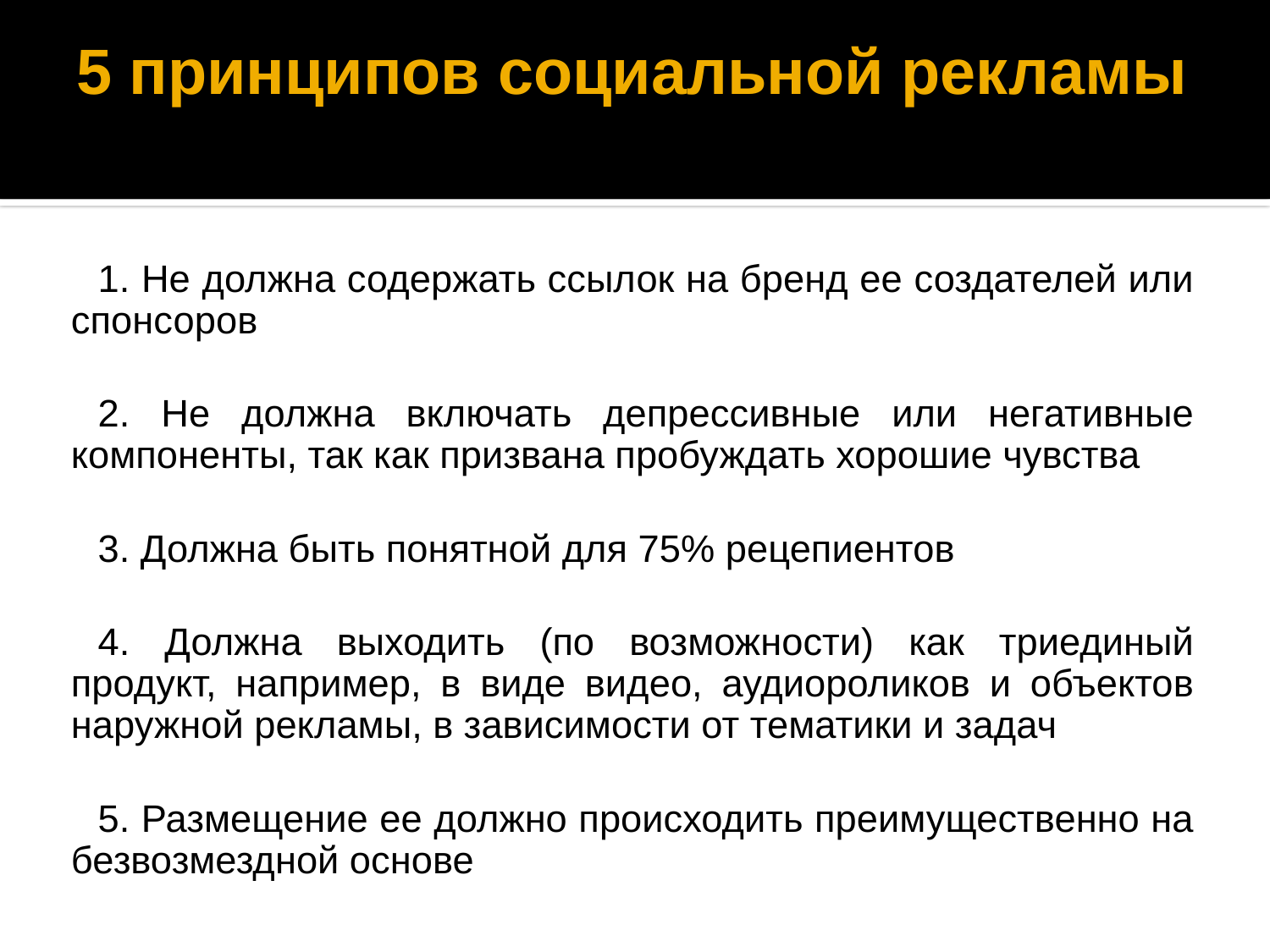

# 5 принципов социальной рекламы

1. Не должна содержать ссылок на бренд ее создателей или спонсоров

2. Не должна включать депрессивные или негативные компоненты, так как призвана пробуждать хорошие чувства

3. Должна быть понятной для 75% рецепиентов

4. Должна выходить (по возможности) как триединый продукт, например, в виде видео, аудиороликов и объектов наружной рекламы, в зависимости от тематики и задач

5. Размещение ее должно происходить преимущественно на безвозмездной основе